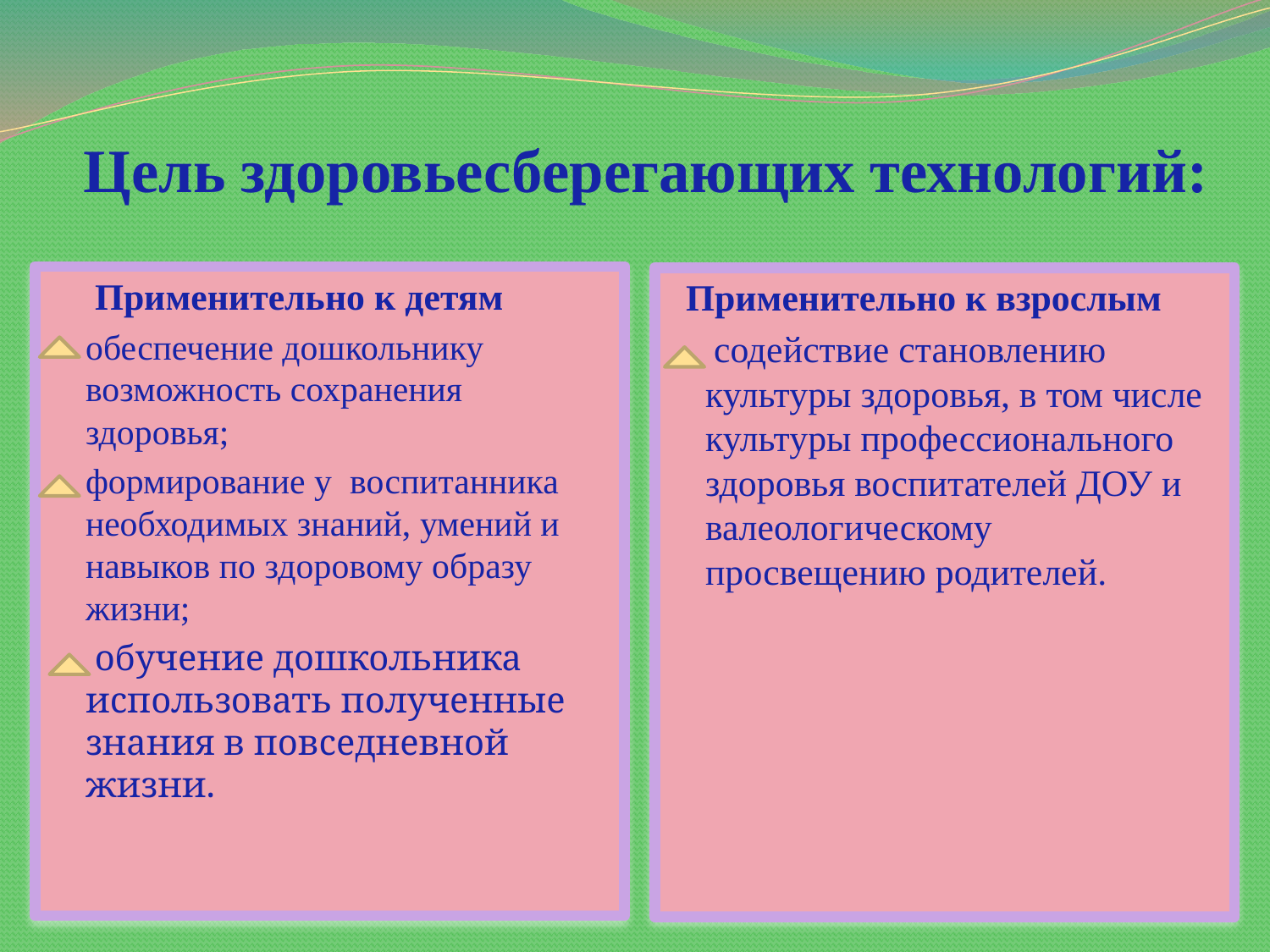

# Цель здоровьесберегающих технологий:
 Применительно к детям
обеспечение дошкольнику возможность сохранения здоровья;
формирование у  воспитанника необходимых знаний, умений и навыков по здоровому образу жизни;
 обучение дошкольника использовать полученные знания в повседневной жизни.
  Применительно к взрослым
     содействие становлению культуры здоровья, в том числе культуры профессионального здоровья воспитателей ДОУ и валеологическому просвещению родителей.